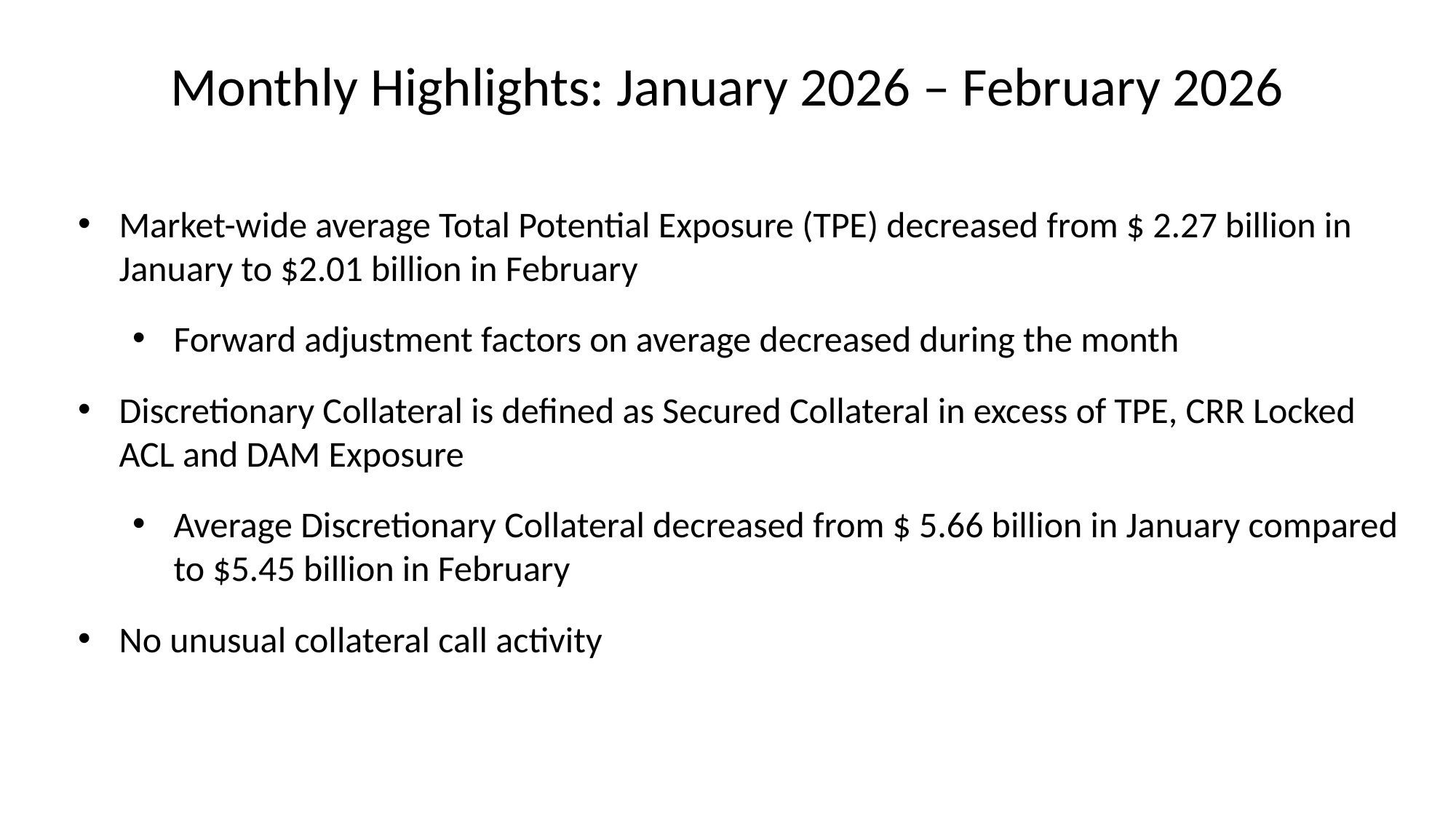

# Monthly Highlights: January 2026 – February 2026
Market-wide average Total Potential Exposure (TPE) decreased from $ 2.27 billion in January to $2.01 billion in February
Forward adjustment factors on average decreased during the month
Discretionary Collateral is defined as Secured Collateral in excess of TPE, CRR Locked ACL and DAM Exposure
Average Discretionary Collateral decreased from $ 5.66 billion in January compared to $5.45 billion in February
No unusual collateral call activity